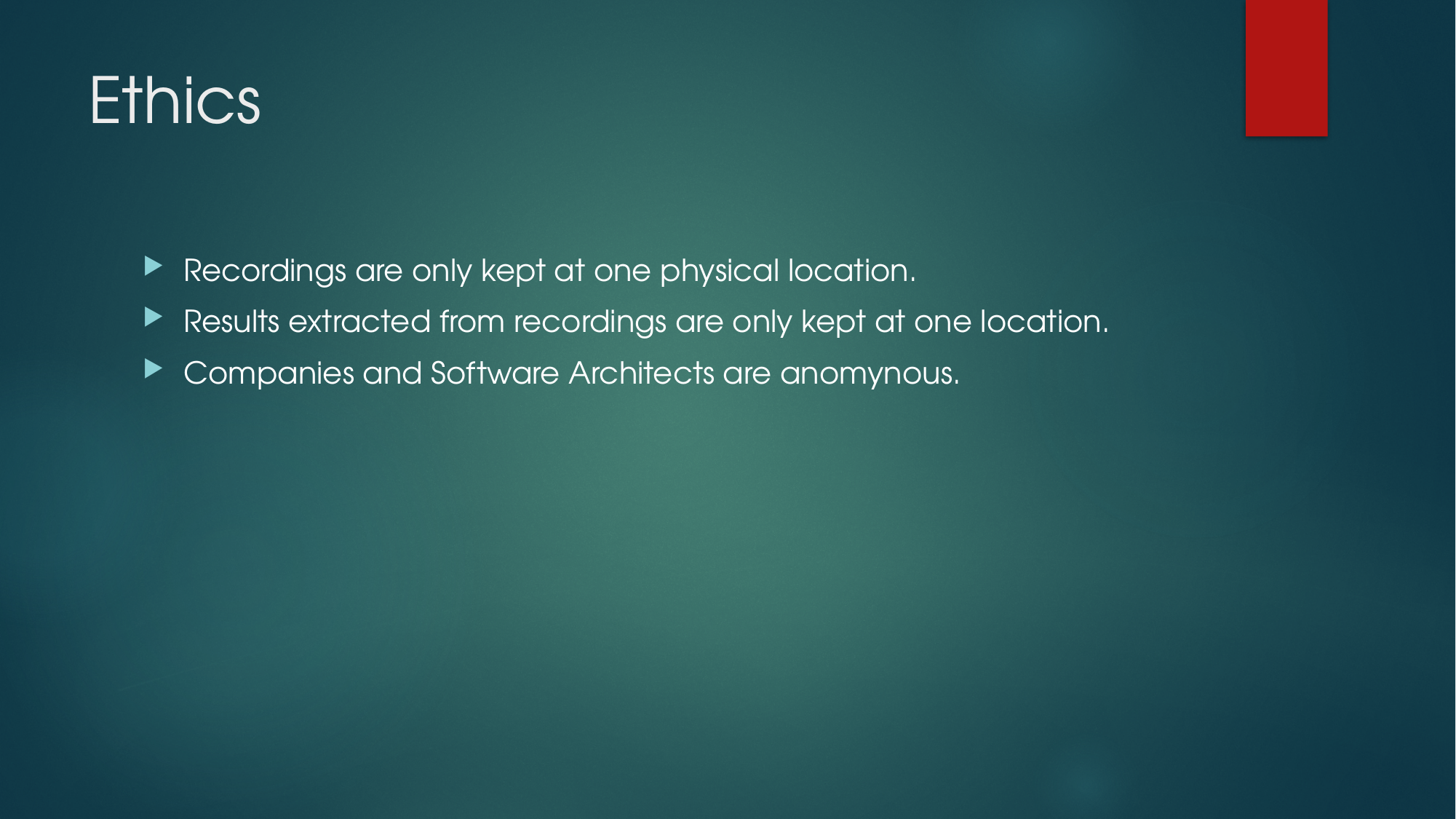

# Ethics
Recordings are only kept at one physical location.
Results extracted from recordings are only kept at one location.
Companies and Software Architects are anomynous.